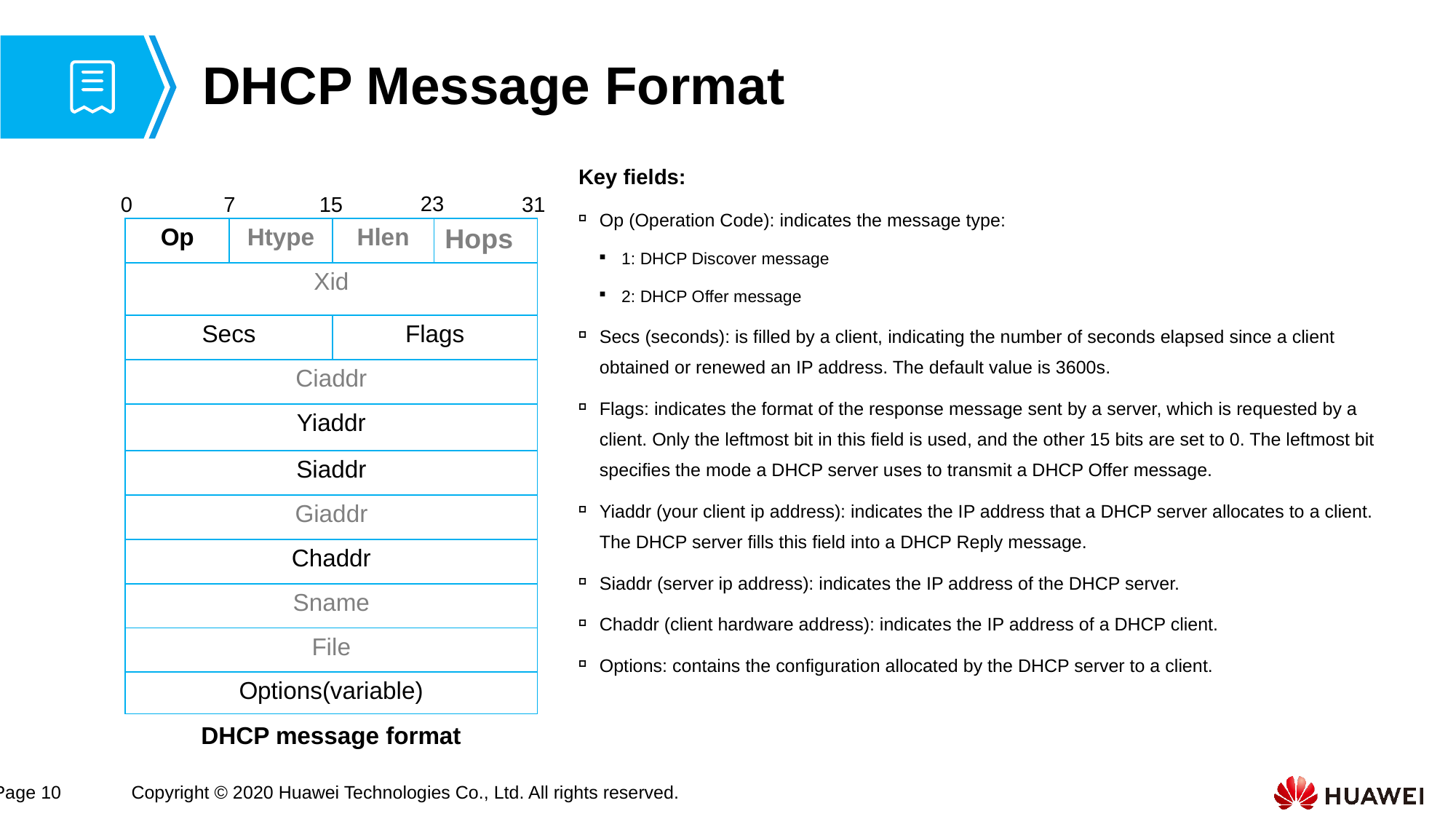

# DHCP Message Format
Key fields:
Op (Operation Code): indicates the message type:
1: DHCP Discover message
2: DHCP Offer message
Secs (seconds): is filled by a client, indicating the number of seconds elapsed since a client obtained or renewed an IP address. The default value is 3600s.
Flags: indicates the format of the response message sent by a server, which is requested by a client. Only the leftmost bit in this field is used, and the other 15 bits are set to 0. The leftmost bit specifies the mode a DHCP server uses to transmit a DHCP Offer message.
Yiaddr (your client ip address): indicates the IP address that a DHCP server allocates to a client. The DHCP server fills this field into a DHCP Reply message.
Siaddr (server ip address): indicates the IP address of the DHCP server.
Chaddr (client hardware address): indicates the IP address of a DHCP client.
Options: contains the configuration allocated by the DHCP server to a client.

23
0
7
15
31
| Op | Htype | Hlen | Hops |
| --- | --- | --- | --- |
| Xid |  |  |  |
| Secs |  | Flags |  |
| Ciaddr |  |  |  |
| Yiaddr |  |  |  |
| Siaddr |  |  |  |
| Giaddr |  |  |  |
| Chaddr |  |  |  |
| Sname |  |  |  |
| File |  |  |  |
| Options(variable) |  |  |  |
DHCP message format